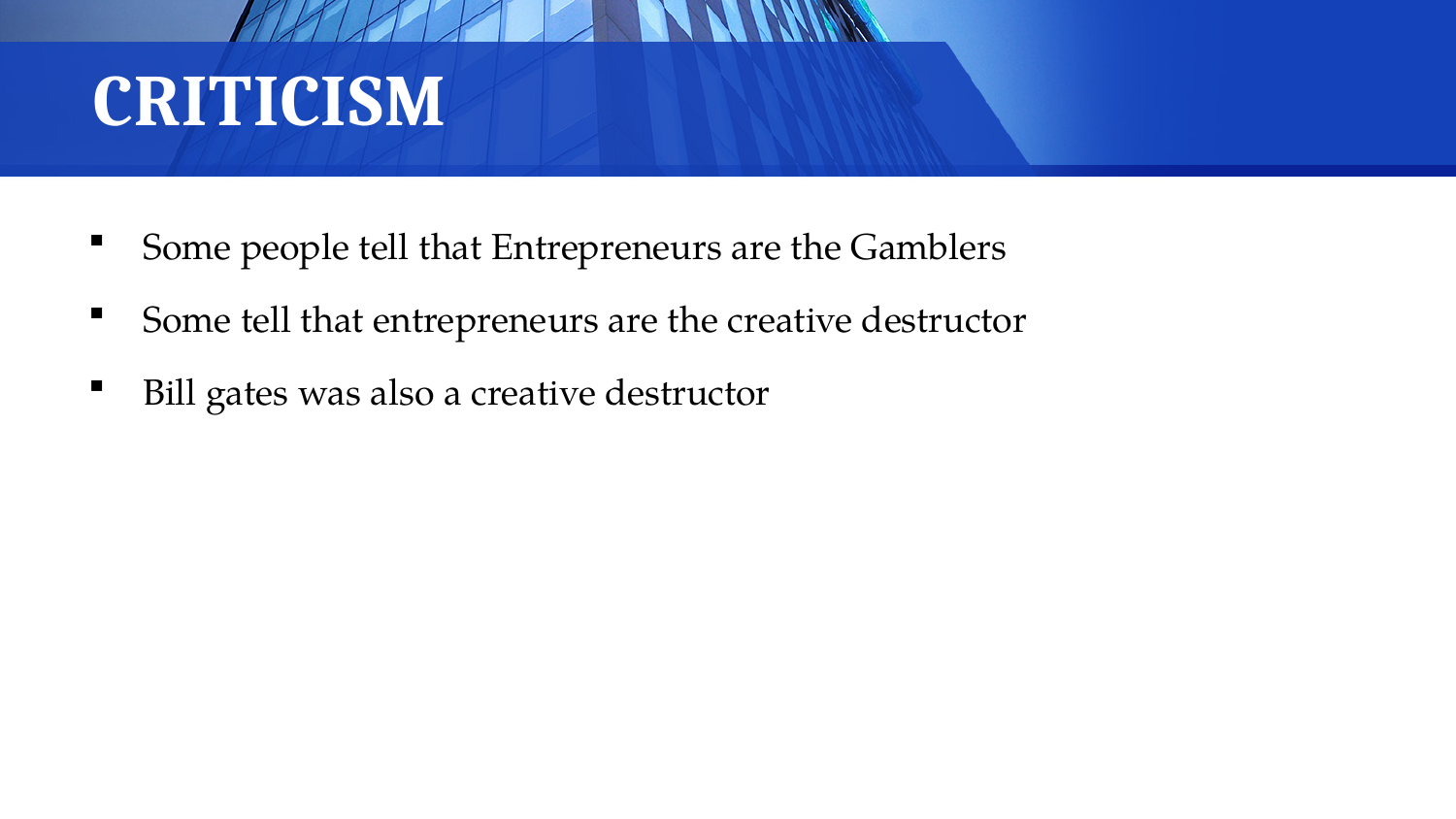

# CRITICISM
Some people tell that Entrepreneurs are the Gamblers
Some tell that entrepreneurs are the creative destructor
Bill gates was also a creative destructor